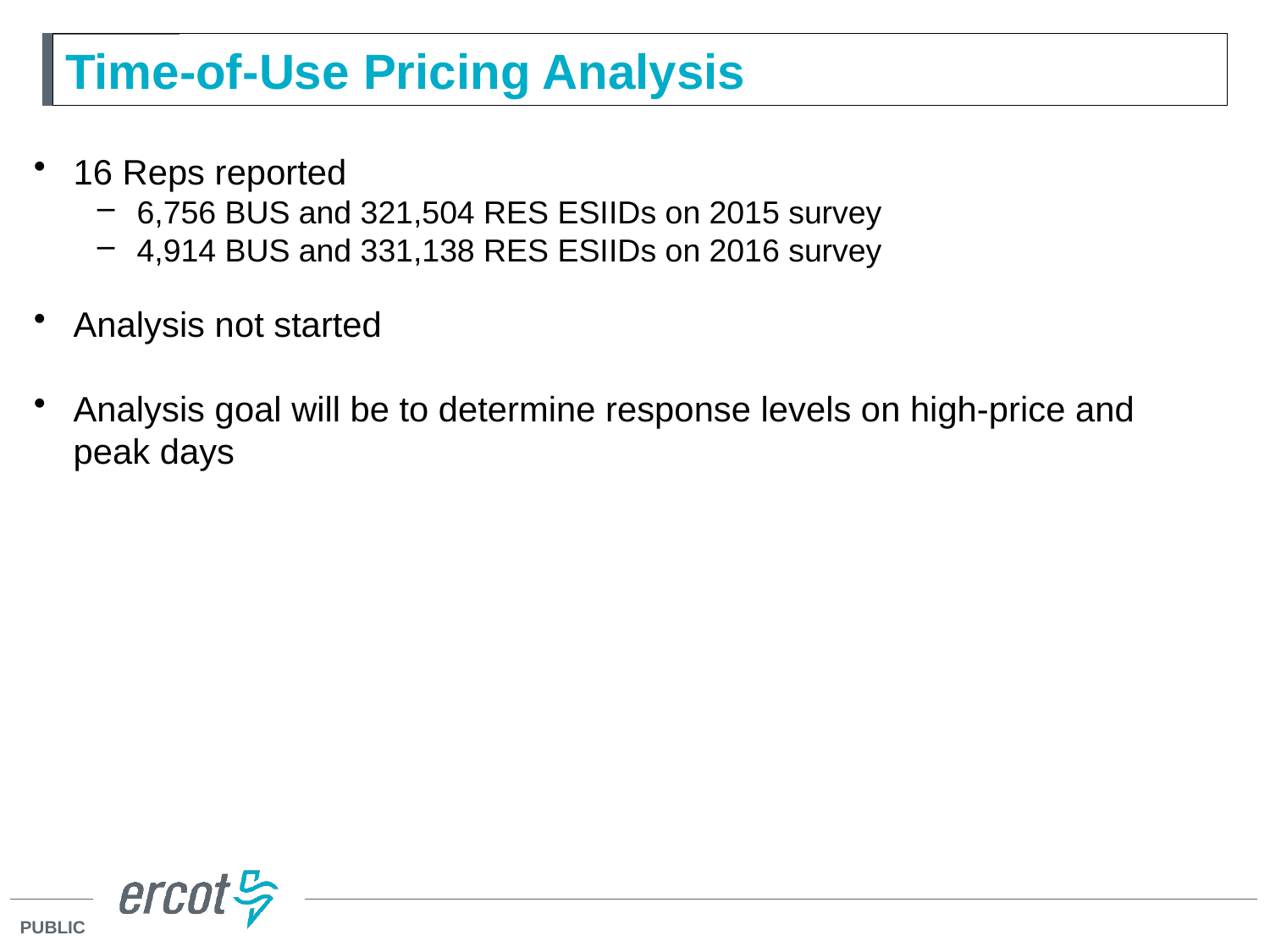

# Time-of-Use Pricing Analysis
16 Reps reported
6,756 BUS and 321,504 RES ESIIDs on 2015 survey
4,914 BUS and 331,138 RES ESIIDs on 2016 survey

Analysis not started

Analysis goal will be to determine response levels on high-price and peak days